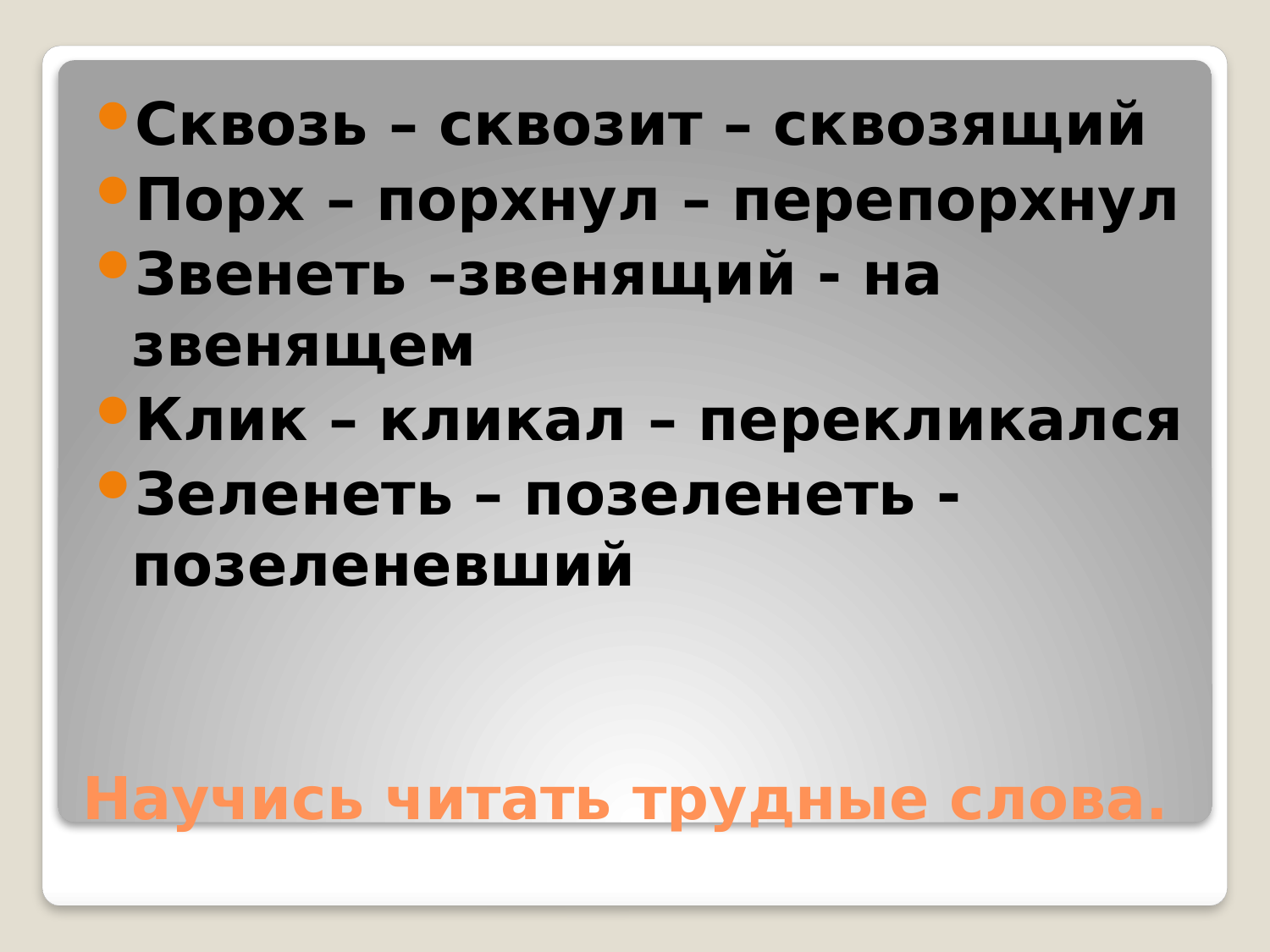

Сквозь – сквозит – сквозящий
Порх – порхнул – перепорхнул
Звенеть –звенящий - на звенящем
Клик – кликал – перекликался
Зеленеть – позеленеть -позеленевший
# Научись читать трудные слова.